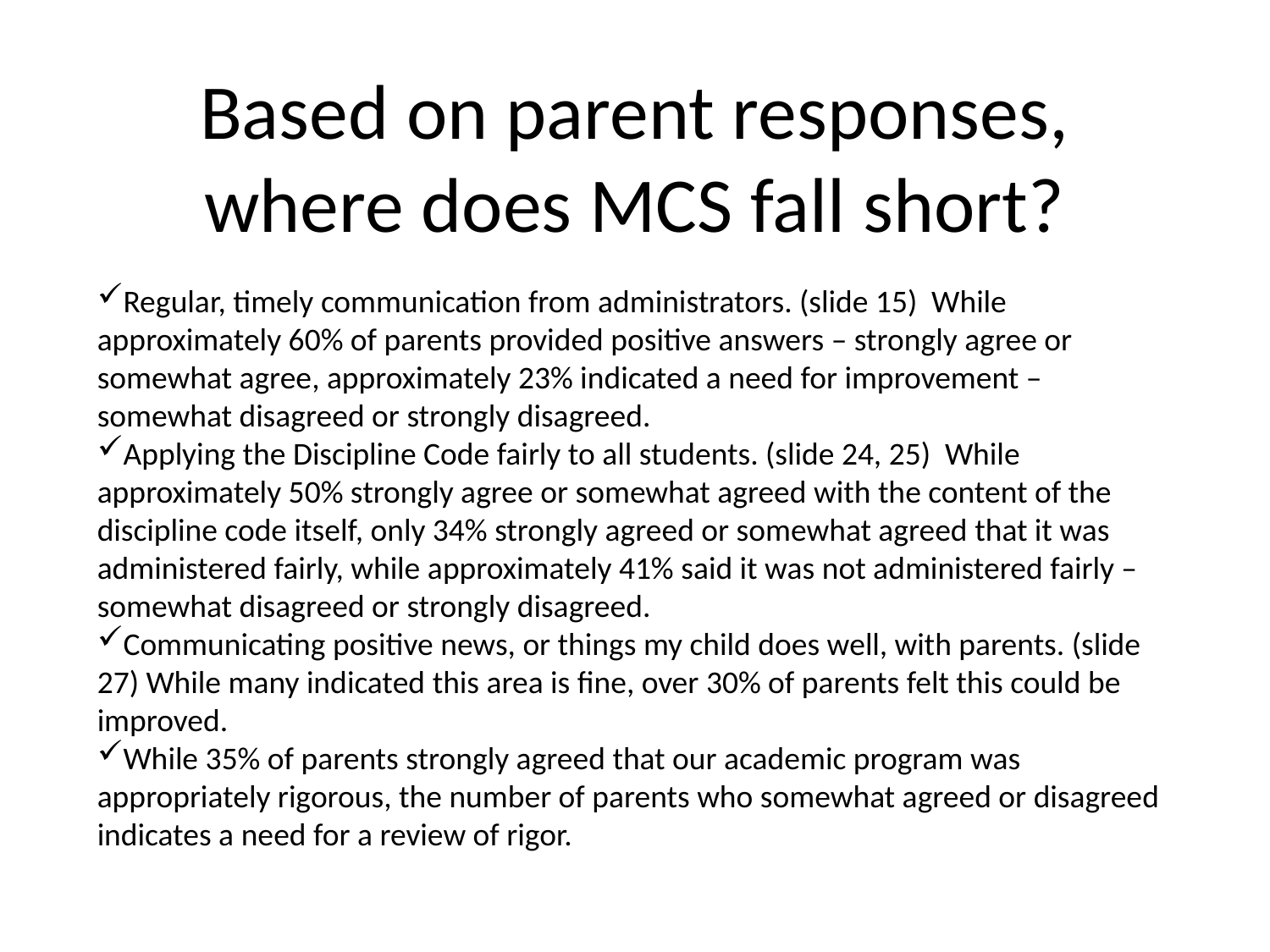

# Based on parent responses, where does MCS fall short?
Regular, timely communication from administrators. (slide 15)  While approximately 60% of parents provided positive answers – strongly agree or somewhat agree, approximately 23% indicated a need for improvement – somewhat disagreed or strongly disagreed.
Applying the Discipline Code fairly to all students. (slide 24, 25)  While approximately 50% strongly agree or somewhat agreed with the content of the discipline code itself, only 34% strongly agreed or somewhat agreed that it was administered fairly, while approximately 41% said it was not administered fairly – somewhat disagreed or strongly disagreed.
Communicating positive news, or things my child does well, with parents. (slide 27) While many indicated this area is fine, over 30% of parents felt this could be improved.
While 35% of parents strongly agreed that our academic program was appropriately rigorous, the number of parents who somewhat agreed or disagreed indicates a need for a review of rigor.